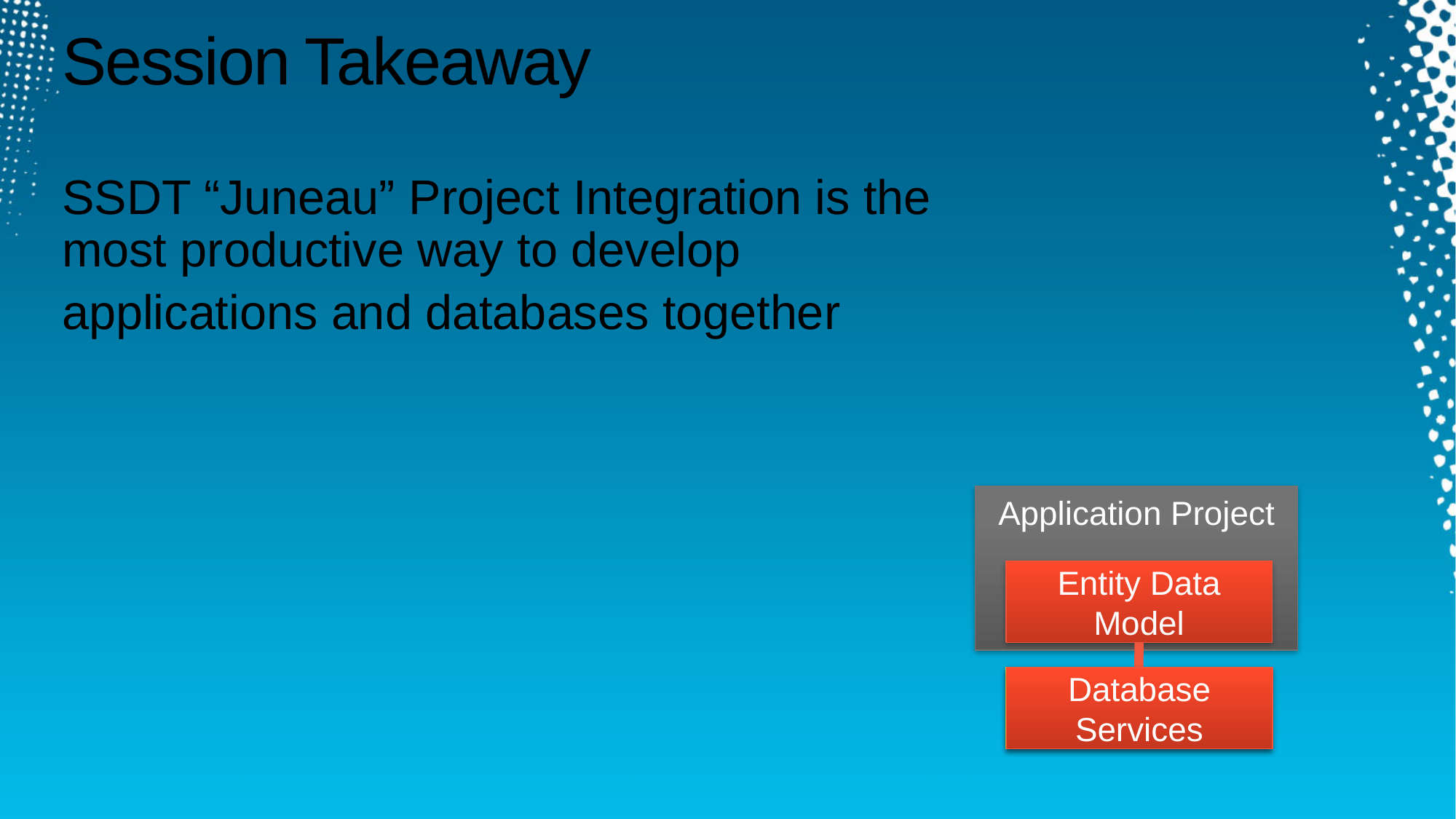

# Session Takeaway
SSDT “Juneau” Project Integration is the
most productive way to develop
applications and databases together

Application Project
Entity Data Model
Database Services
Database Services